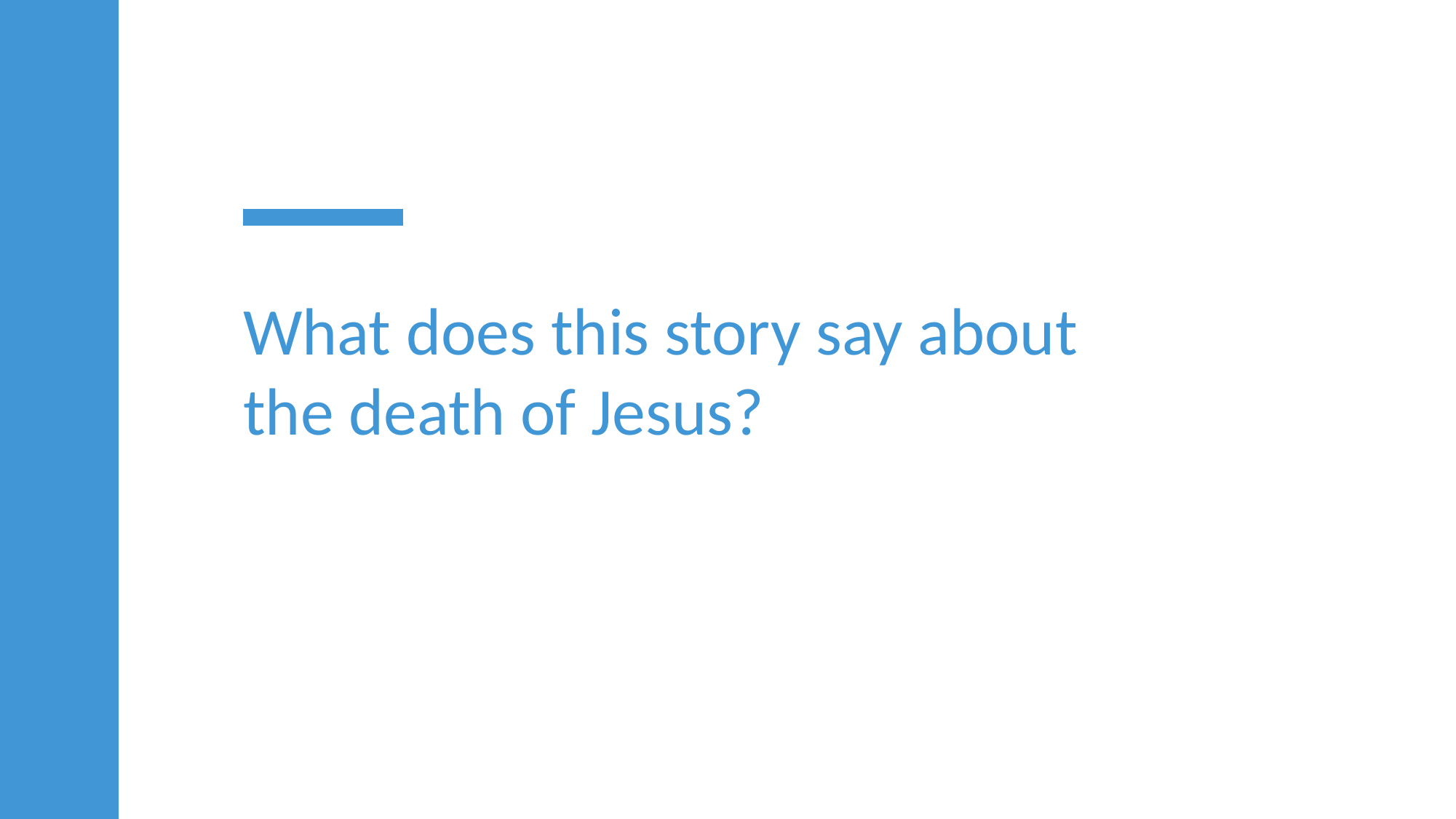

What does this story say about the death of Jesus?